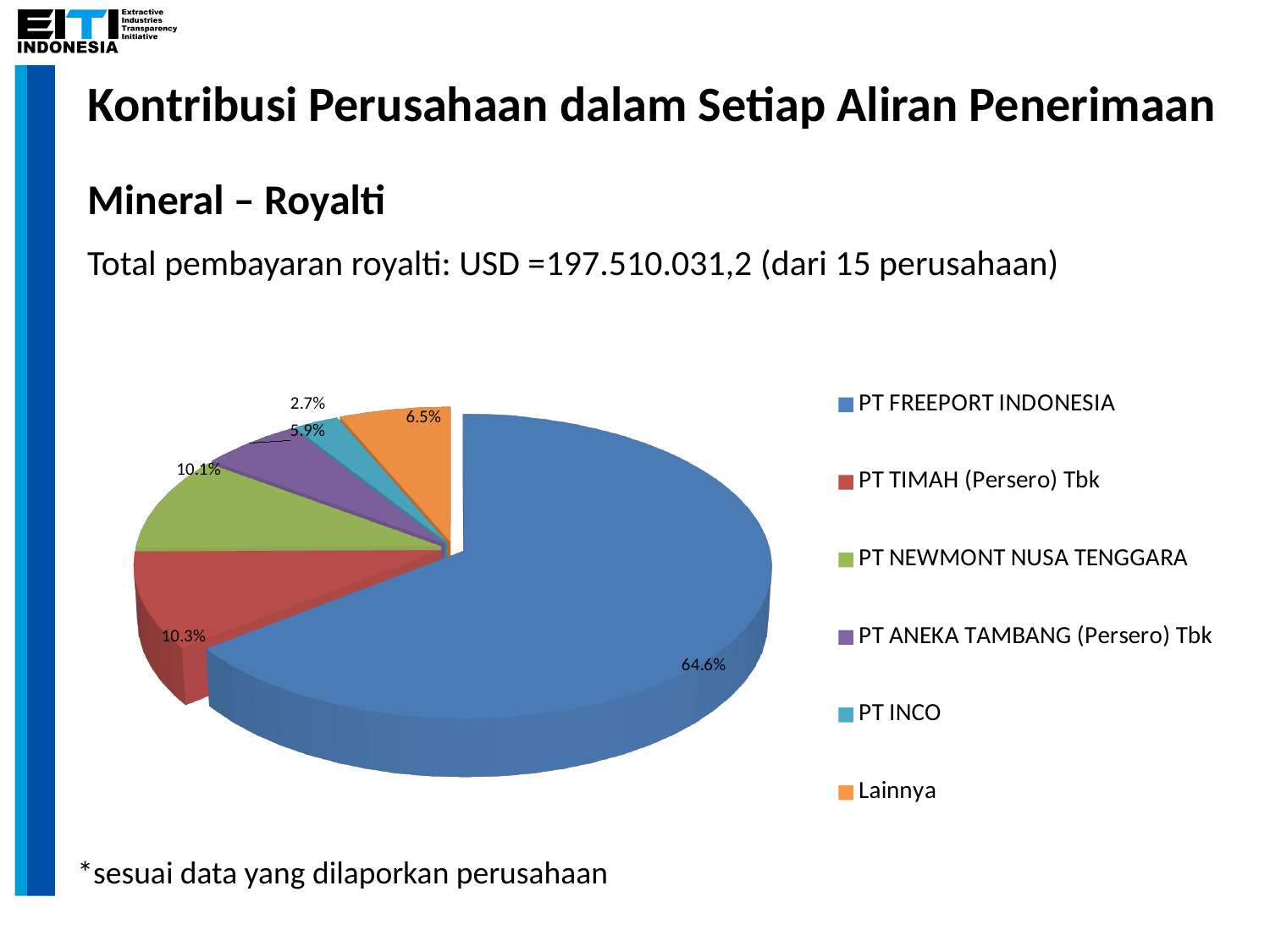

Kontribusi Perusahaan dalam Setiap Aliran Penerimaan
Mineral – Royalti

Total pembayaran royalti: USD =197.510.031,2 (dari 15 perusahaan)

[unsupported chart]

*sesuai data yang dilaporkan perusahaan